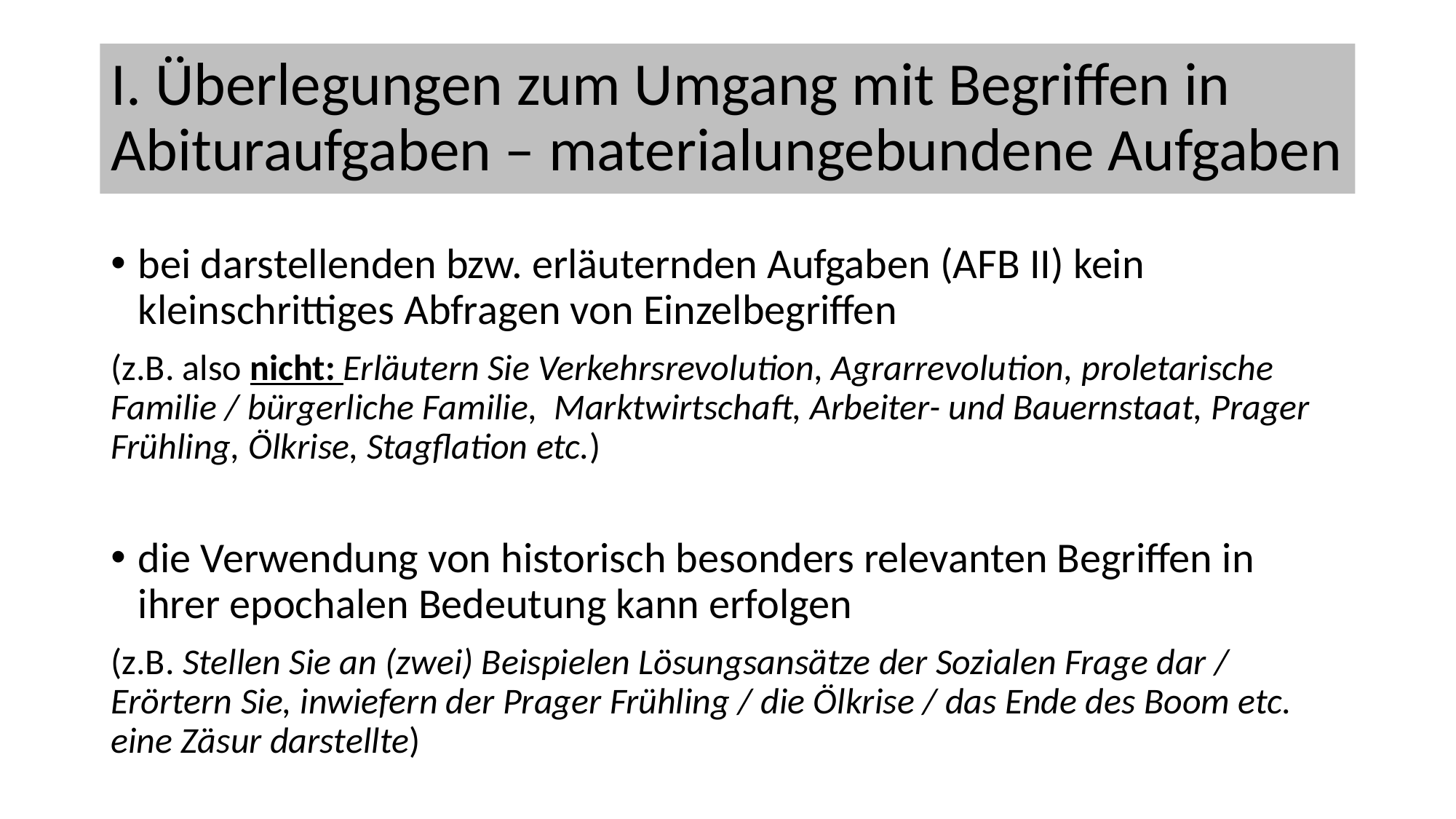

# I. Überlegungen zum Umgang mit Begriffen in Abituraufgaben – materialungebundene Aufgaben
bei darstellenden bzw. erläuternden Aufgaben (AFB II) kein kleinschrittiges Abfragen von Einzelbegriffen
(z.B. also nicht: Erläutern Sie Verkehrsrevolution, Agrarrevolution, proletarische Familie / bürgerliche Familie,  Marktwirtschaft, Arbeiter- und Bauernstaat, Prager Frühling, Ölkrise, Stagflation etc.)

die Verwendung von historisch besonders relevanten Begriffen in ihrer epochalen Bedeutung kann erfolgen
(z.B. Stellen Sie an (zwei) Beispielen Lösungsansätze der Sozialen Frage dar / Erörtern Sie, inwiefern der Prager Frühling / die Ölkrise / das Ende des Boom etc. eine Zäsur darstellte)